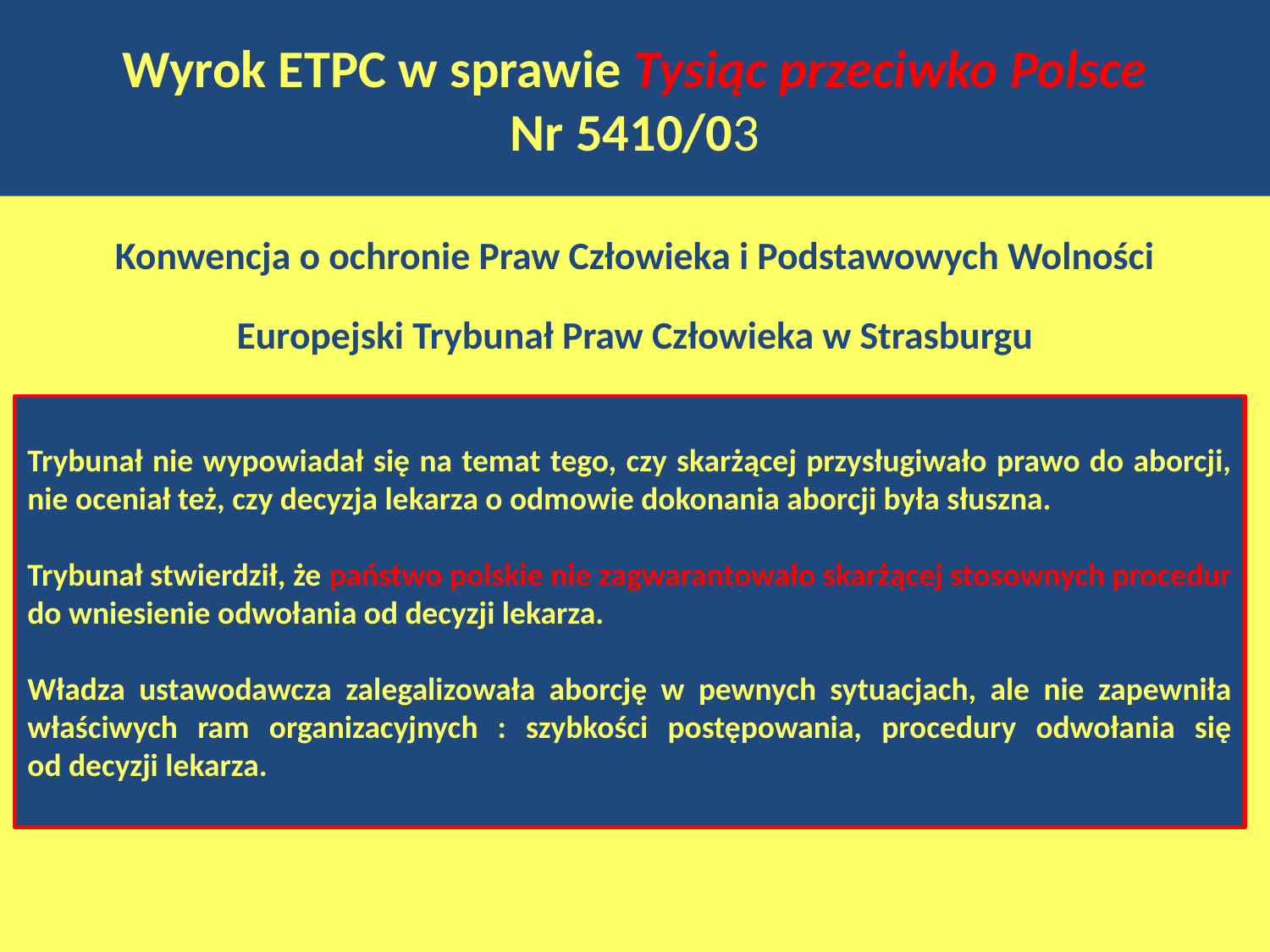

# Wyrok ETPC w sprawie Tysiąc przeciwko Polsce Nr 5410/03

Konwencja o ochronie Praw Człowieka i Podstawowych Wolności

Europejski Trybunał Praw Człowieka w Strasburgu

	Polska nie wypełniła obowiązku dotyczącego zapewnienia efektywnego poszanowania życia prywatnego skarżącej:

istniejące w Polsce procedury, dotyczące uzyskania zgody na dokonanie zabiegu przerywania ciąży, nie uwzględniają sytuacji, w której istnieje spór między kobietą ciężarną a jej lekarzami lub pomiędzy samymi lekarzami;

polskie przepisy nie przewidują żadnych środków prawnych na rozstrzygnięcie takich sporów i w związku z tym nie mogą być uznane za efektywne według standardów Konwencji.

Trybunał nie wypowiadał się na temat tego, czy skarżącej przysługiwało prawo do aborcji, nie oceniał też, czy decyzja lekarza o odmowie dokonania aborcji była słuszna.

Trybunał stwierdził, że państwo polskie nie zagwarantowało skarżącej stosownych procedur do wniesienie odwołania od decyzji lekarza.

Władza ustawodawcza zalegalizowała aborcję w pewnych sytuacjach, ale nie zapewniła właściwych ram organizacyjnych : szybkości postępowania, procedury odwołania się
od decyzji lekarza.